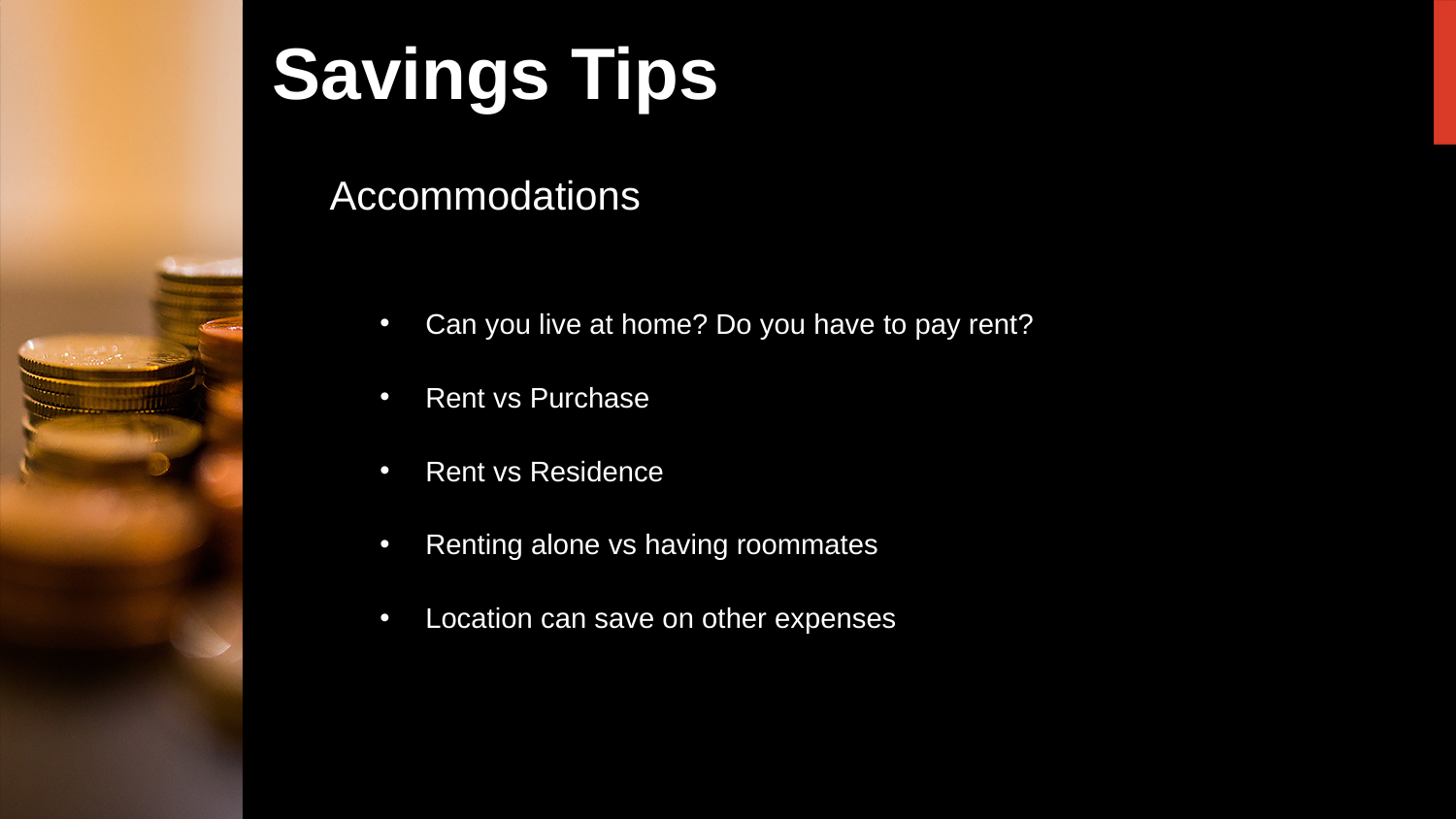

# Savings Tips
Accommodations
Can you live at home? Do you have to pay rent?
Rent vs Purchase
Rent vs Residence
Renting alone vs having roommates
Location can save on other expenses